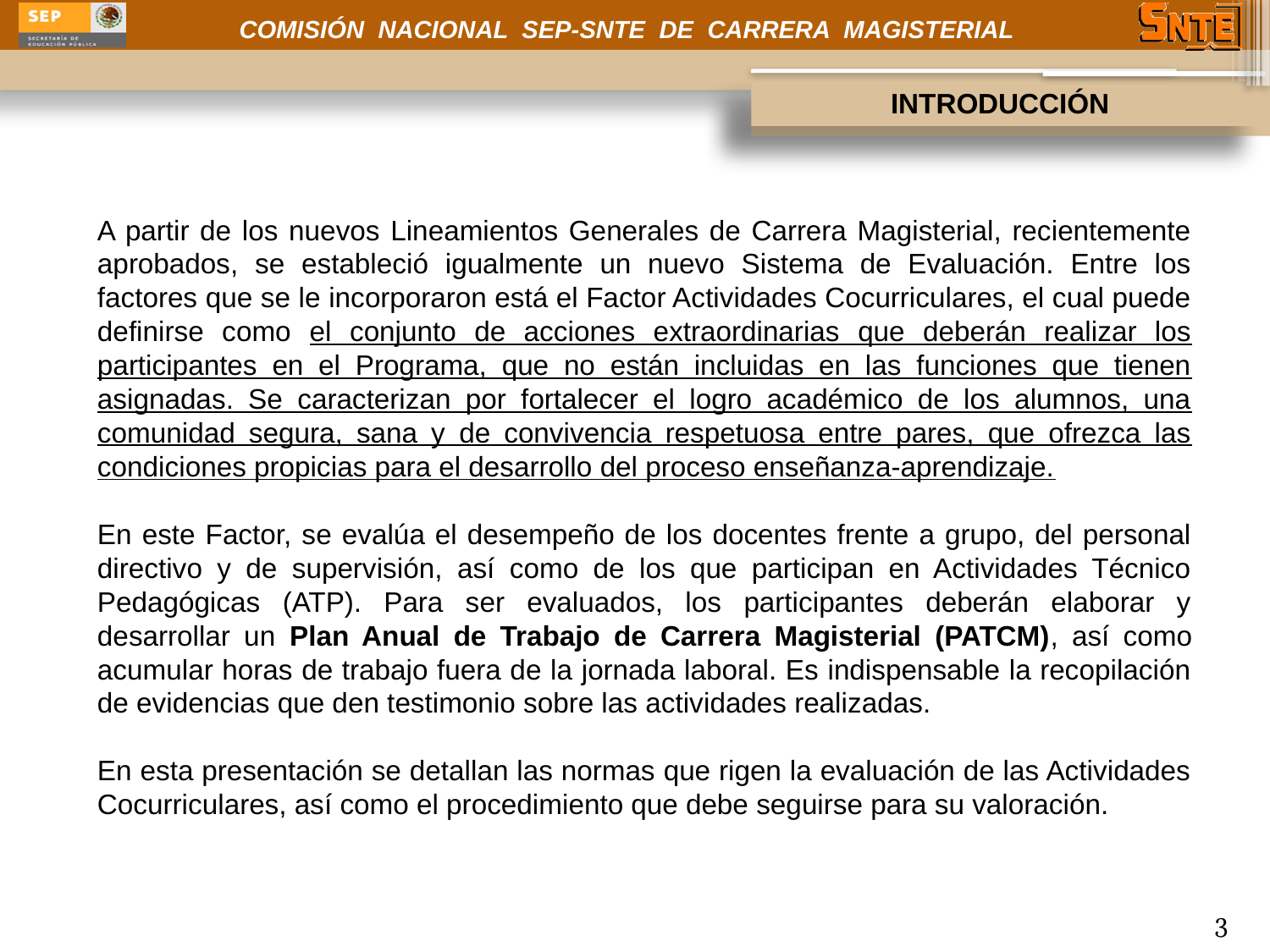

# INTRODUCCIÓN
A partir de los nuevos Lineamientos Generales de Carrera Magisterial, recientemente aprobados, se estableció igualmente un nuevo Sistema de Evaluación. Entre los factores que se le incorporaron está el Factor Actividades Cocurriculares, el cual puede definirse como el conjunto de acciones extraordinarias que deberán realizar los participantes en el Programa, que no están incluidas en las funciones que tienen asignadas. Se caracterizan por fortalecer el logro académico de los alumnos, una comunidad segura, sana y de convivencia respetuosa entre pares, que ofrezca las condiciones propicias para el desarrollo del proceso enseñanza-aprendizaje.

En este Factor, se evalúa el desempeño de los docentes frente a grupo, del personal directivo y de supervisión, así como de los que participan en Actividades Técnico Pedagógicas (ATP). Para ser evaluados, los participantes deberán elaborar y desarrollar un Plan Anual de Trabajo de Carrera Magisterial (PATCM), así como acumular horas de trabajo fuera de la jornada laboral. Es indispensable la recopilación de evidencias que den testimonio sobre las actividades realizadas.

En esta presentación se detallan las normas que rigen la evaluación de las Actividades Cocurriculares, así como el procedimiento que debe seguirse para su valoración.

3